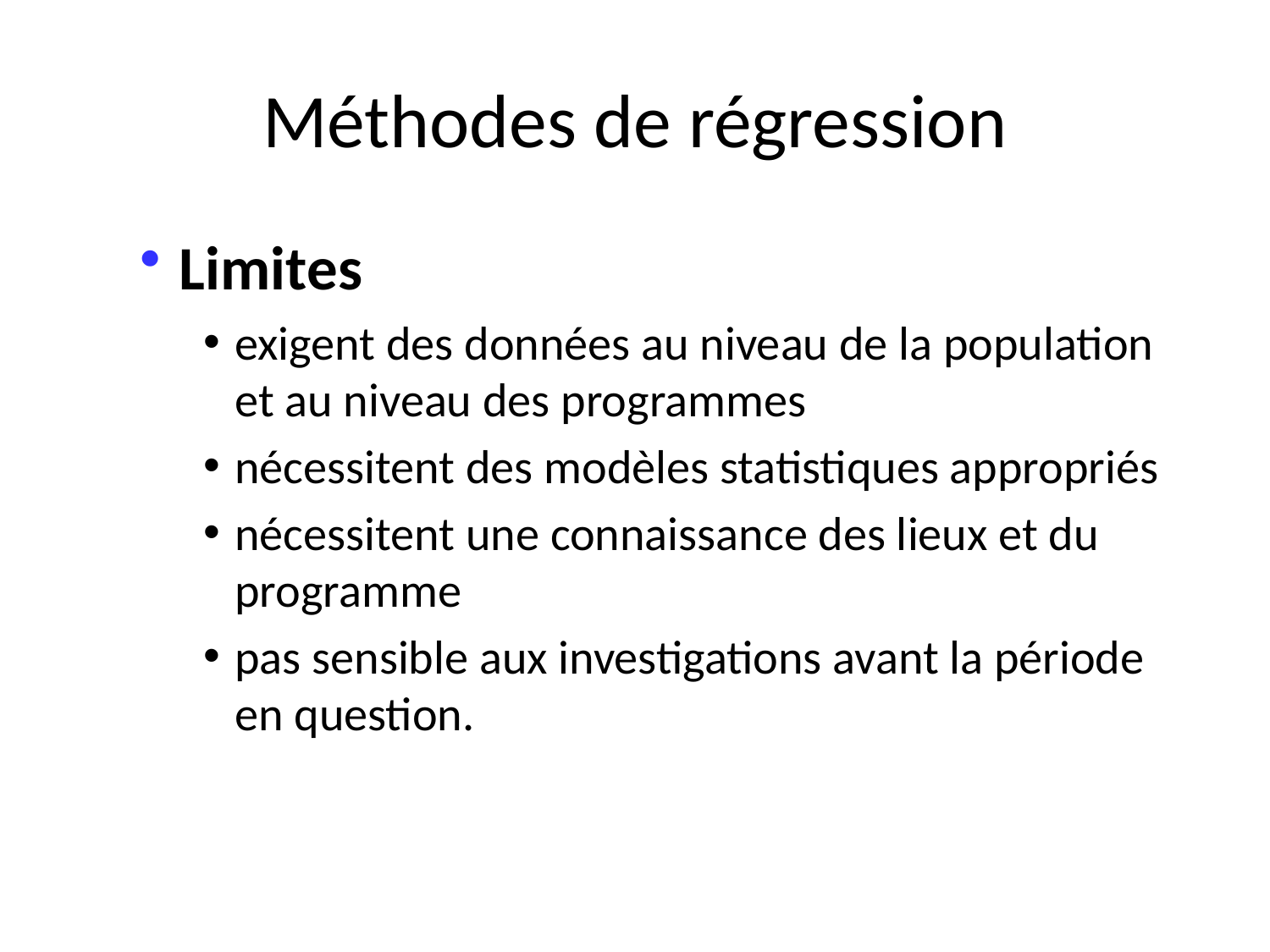

# Méthodes de régression
Limites
exigent des données au niveau de la population et au niveau des programmes
nécessitent des modèles statistiques appropriés
nécessitent une connaissance des lieux et du programme
pas sensible aux investigations avant la période en question.